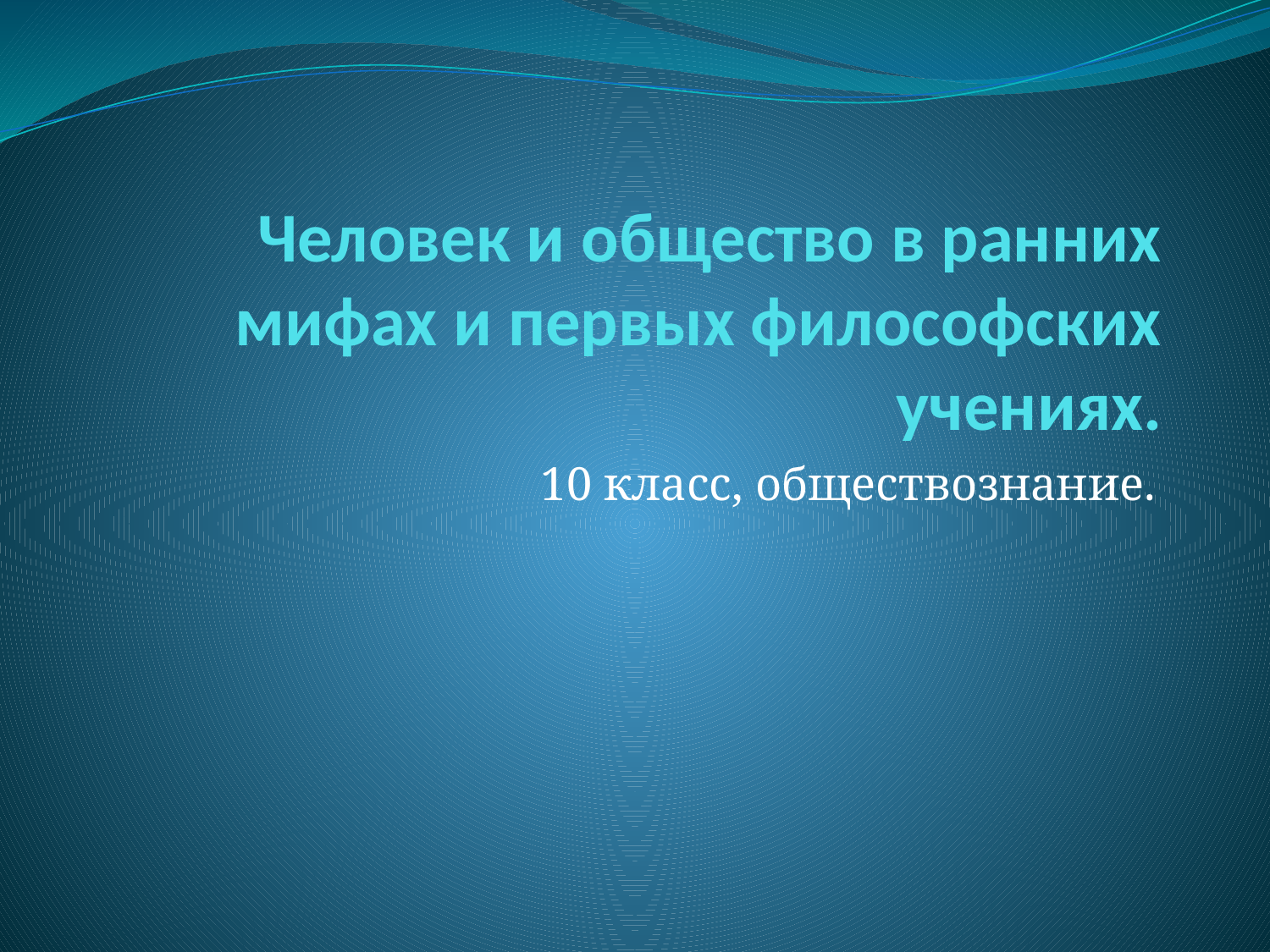

# Человек и общество в ранних мифах и первых философских учениях.
10 класс, обществознание.